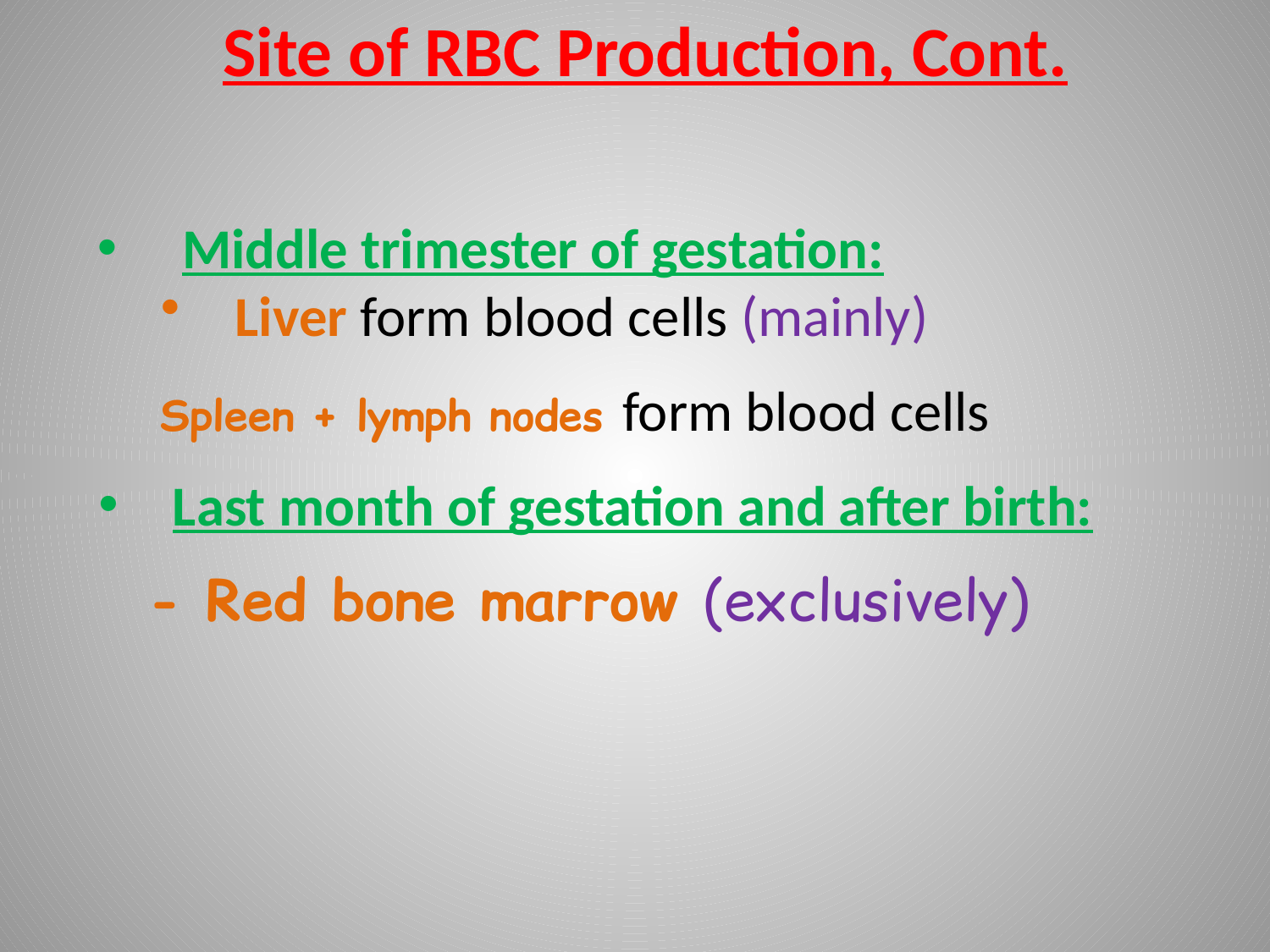

Site of RBC Production, Cont.
Middle trimester of gestation:
Liver form blood cells (mainly)
Spleen + lymph nodes form blood cells
Last month of gestation and after birth:
  - Red bone marrow (exclusively)